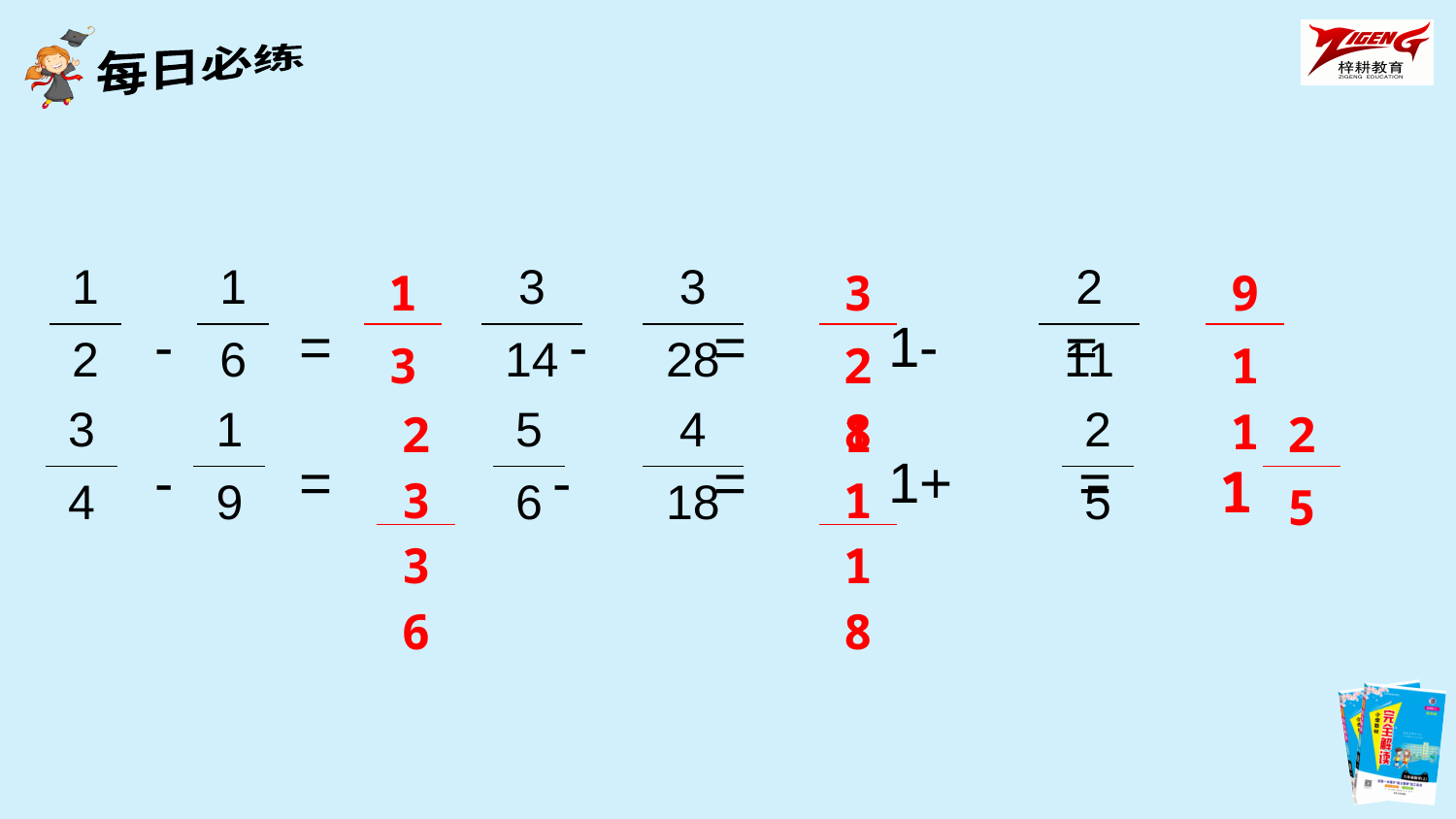

-        =               -        =         1-        =
-        =              -         =         1+        =
| 1 |
| --- |
| 2 |
| 1 |
| --- |
| 6 |
| 1 |
| --- |
| 3 |
| 3 |
| --- |
| 14 |
| 3 |
| --- |
| 28 |
| 3 |
| --- |
| 28 |
| 2 |
| --- |
| 11 |
| 9 |
| --- |
| 11 |
| 3 |
| --- |
| 4 |
| 1 |
| --- |
| 9 |
| 23 |
| --- |
| 36 |
| 5 |
| --- |
| 6 |
| 4 |
| --- |
| 18 |
| 11 |
| --- |
| 18 |
| 2 |
| --- |
| 5 |
| 2 |
| --- |
| 5 |
1